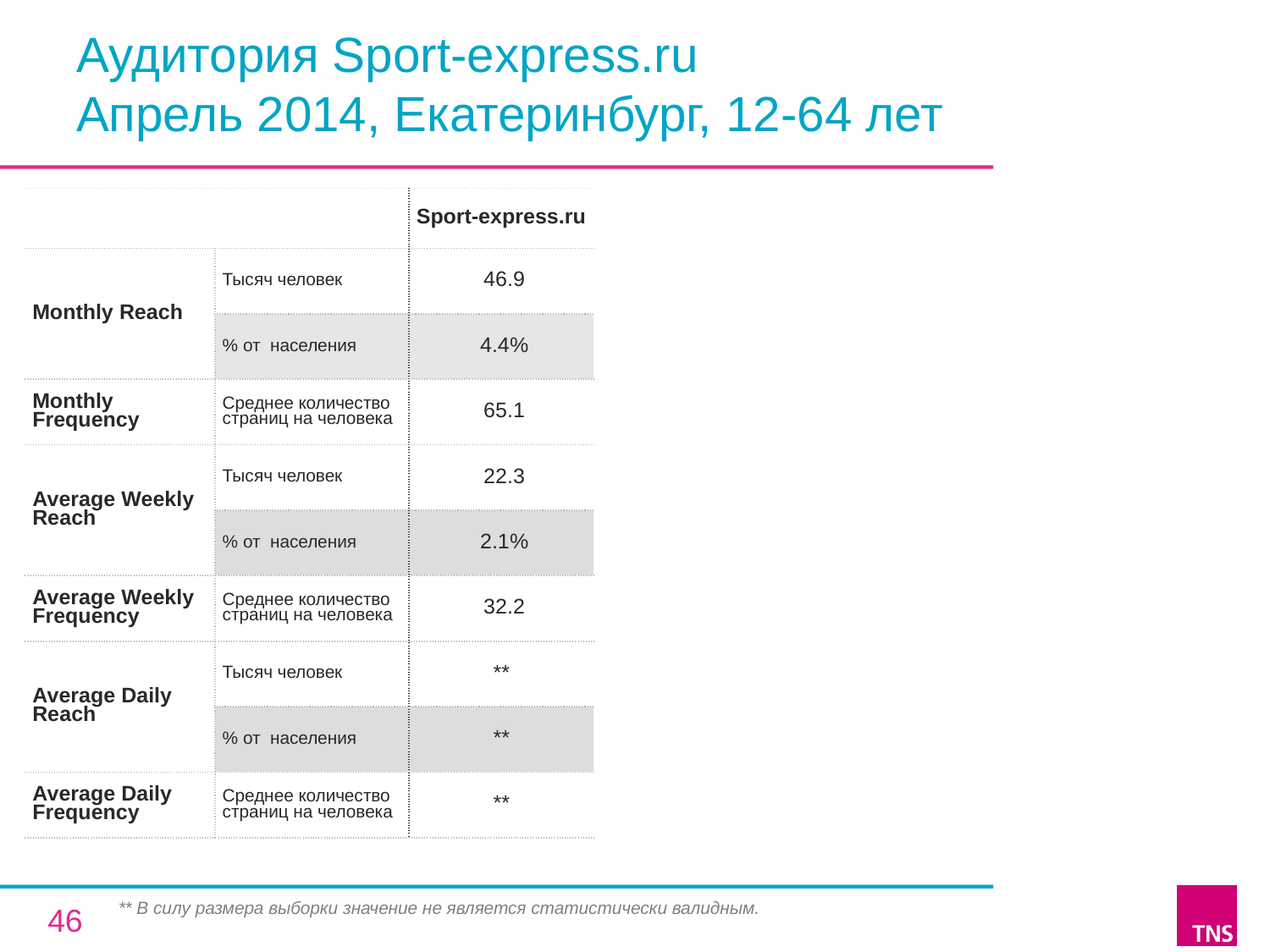

# Аудитория Sport-express.ru Апрель 2014, Екатеринбург, 12-64 лет
|  |  | Sport-express.ru |
| --- | --- | --- |
| Monthly Reach | Тысяч человек | 46.9 |
|  | % от населения | 4.4% |
| Monthly Frequency | Среднее количество страниц на человека | 65.1 |
| Average Weekly Reach | Тысяч человек | 22.3 |
|  | % от населения | 2.1% |
| Average Weekly Frequency | Среднее количество страниц на человека | 32.2 |
| Average Daily Reach | Тысяч человек | \*\* |
|  | % от населения | \*\* |
| Average Daily Frequency | Среднее количество страниц на человека | \*\* |
** В силу размера выборки значение не является статистически валидным.
46